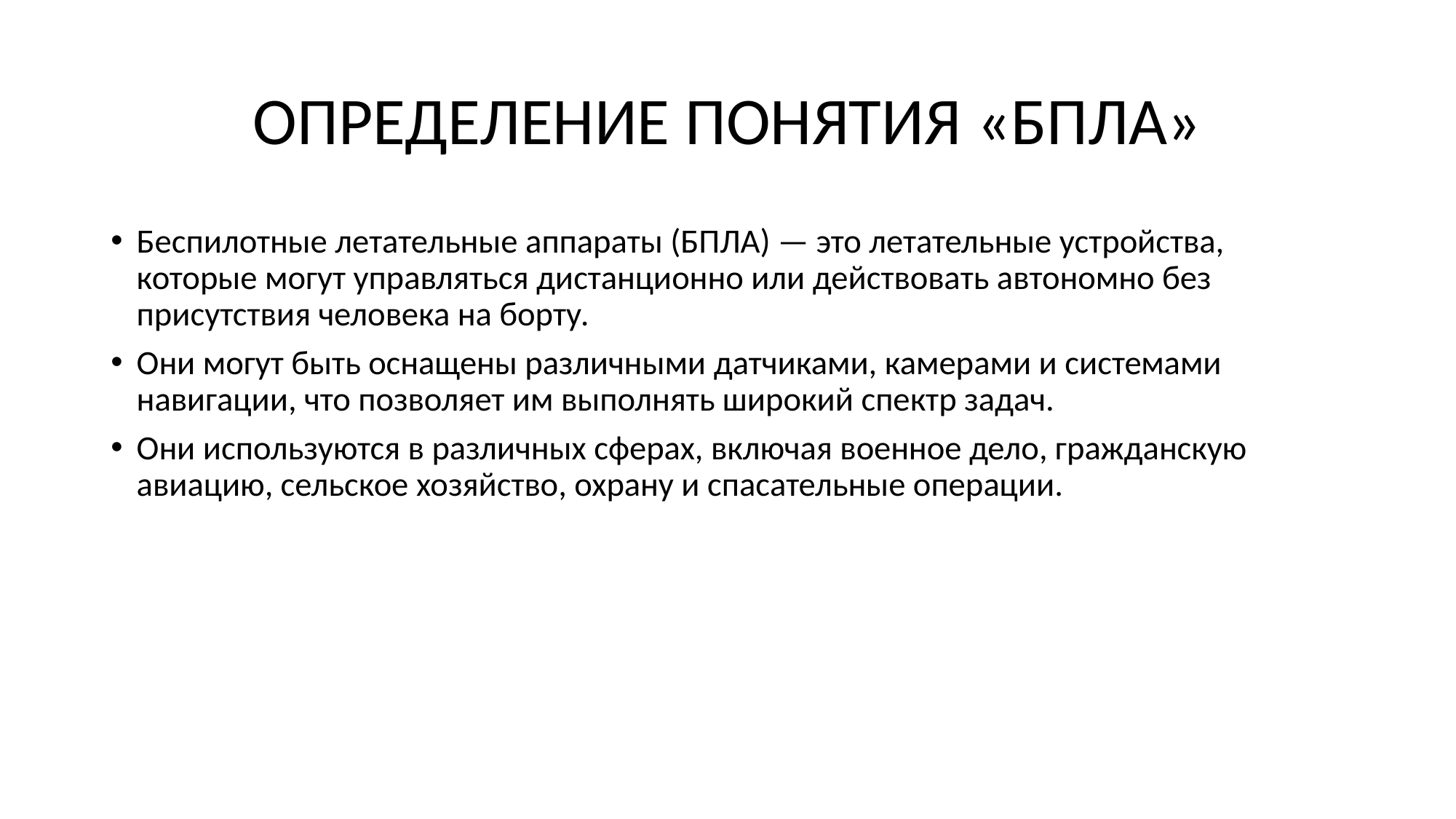

# ОПРЕДЕЛЕНИЕ ПОНЯТИЯ «БПЛА»
Беспилотные летательные аппараты (БПЛА) — это летательные устройства, которые могут управляться дистанционно или действовать автономно без присутствия человека на борту.
Они могут быть оснащены различными датчиками, камерами и системами навигации, что позволяет им выполнять широкий спектр задач.
Они используются в различных сферах, включая военное дело, гражданскую авиацию, сельское хозяйство, охрану и спасательные операции.